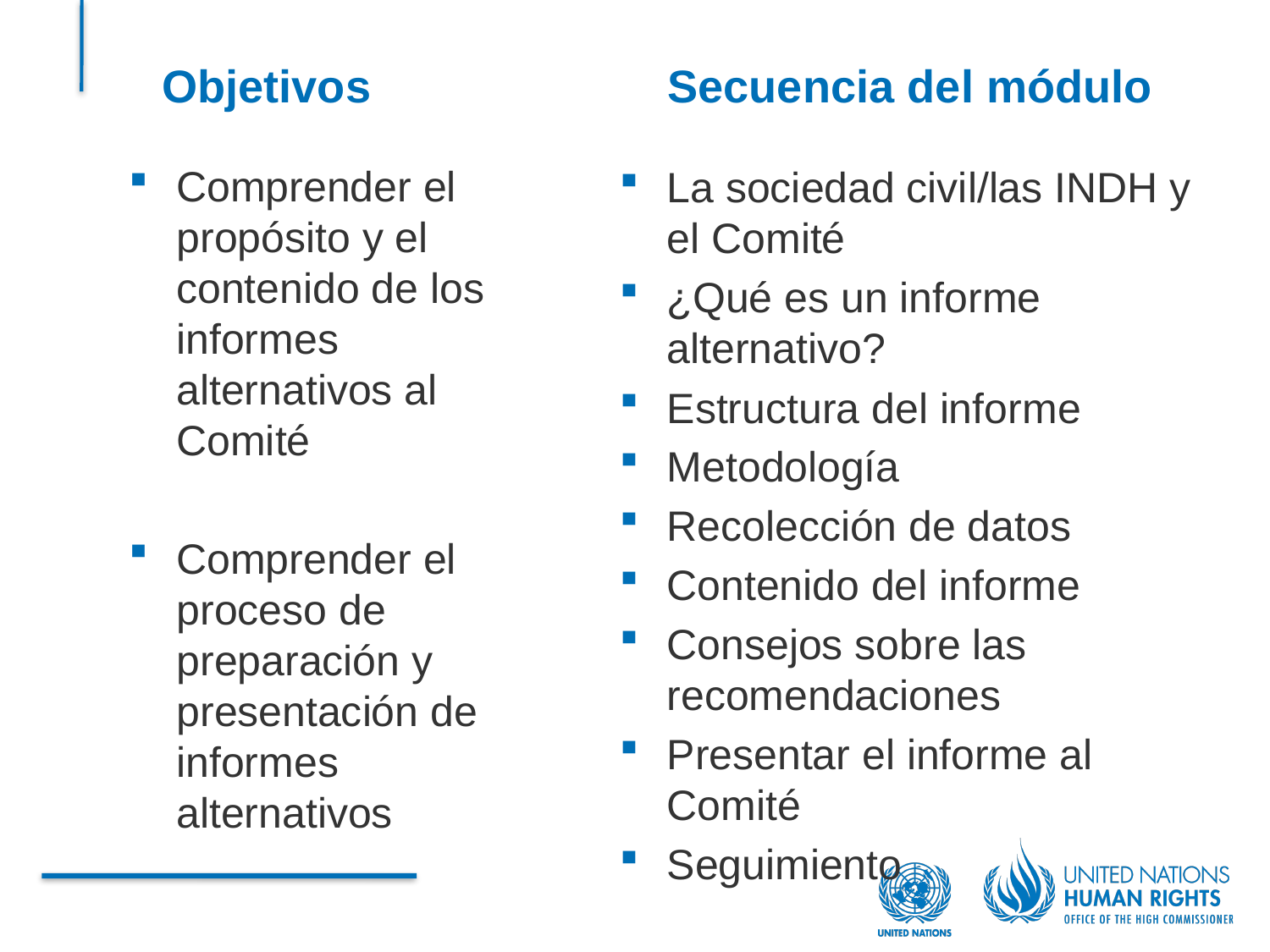

Objetivos
Secuencia del módulo
Comprender el propósito y el contenido de los informes alternativos al Comité

Comprender el proceso de preparación y presentación de informes alternativos

La sociedad civil/las INDH y el Comité
¿Qué es un informe alternativo?
Estructura del informe
Metodología
Recolección de datos
Contenido del informe
Consejos sobre las recomendaciones
Presentar el informe al Comité
Seguimiento